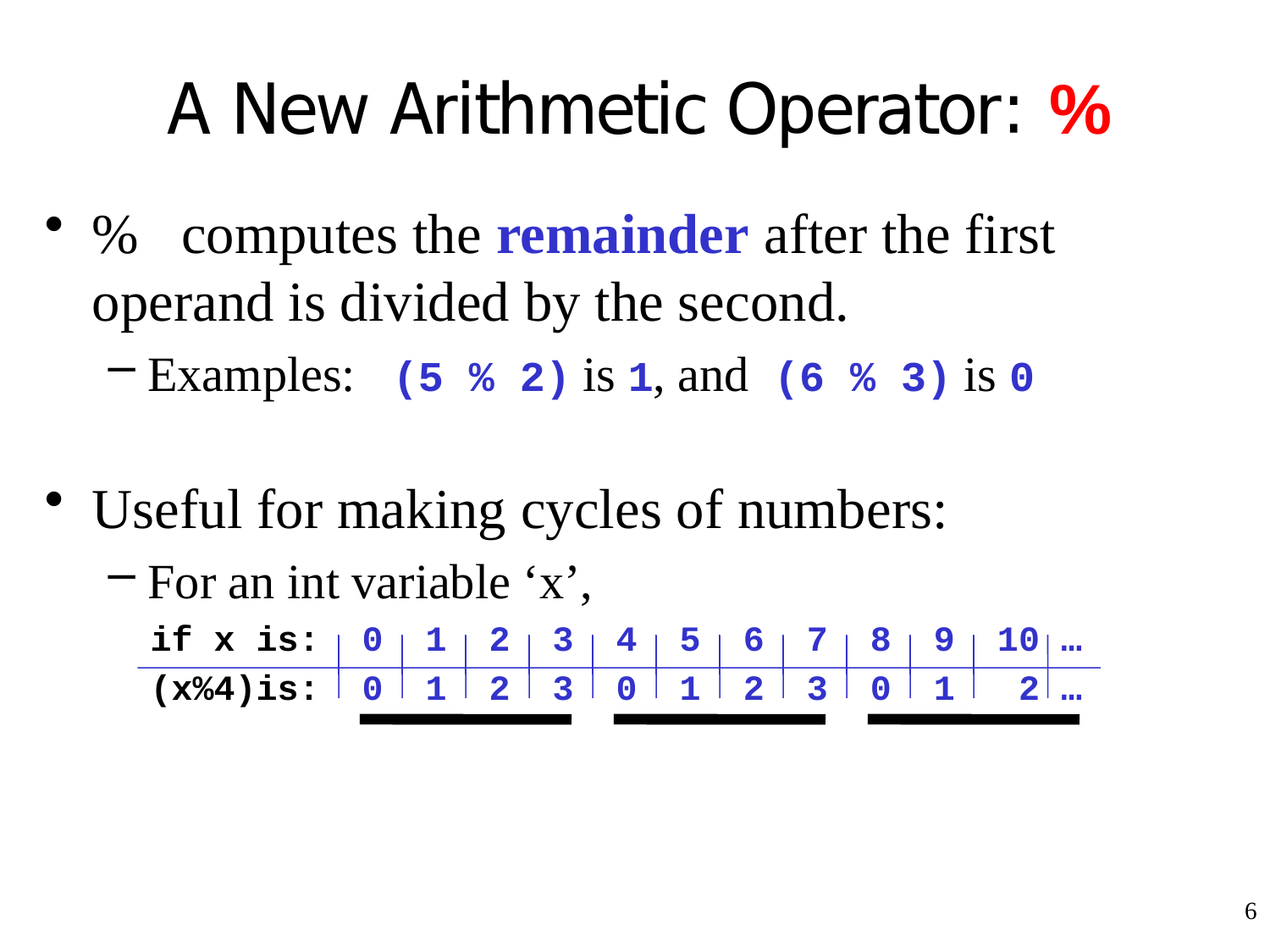

# A New Arithmetic Operator: %
%   computes the remainder after the first operand is divided by the second.
Examples:   (5 % 2) is 1, and  (6 % 3) is 0
Useful for making cycles of numbers:
For an int variable ‘x’,
  if x is:  0  1  2  3  4  5  6  7  8  9  10 …
  (x%4)is:  0  1  2  3  0  1  2  3  0  1   2 …

6